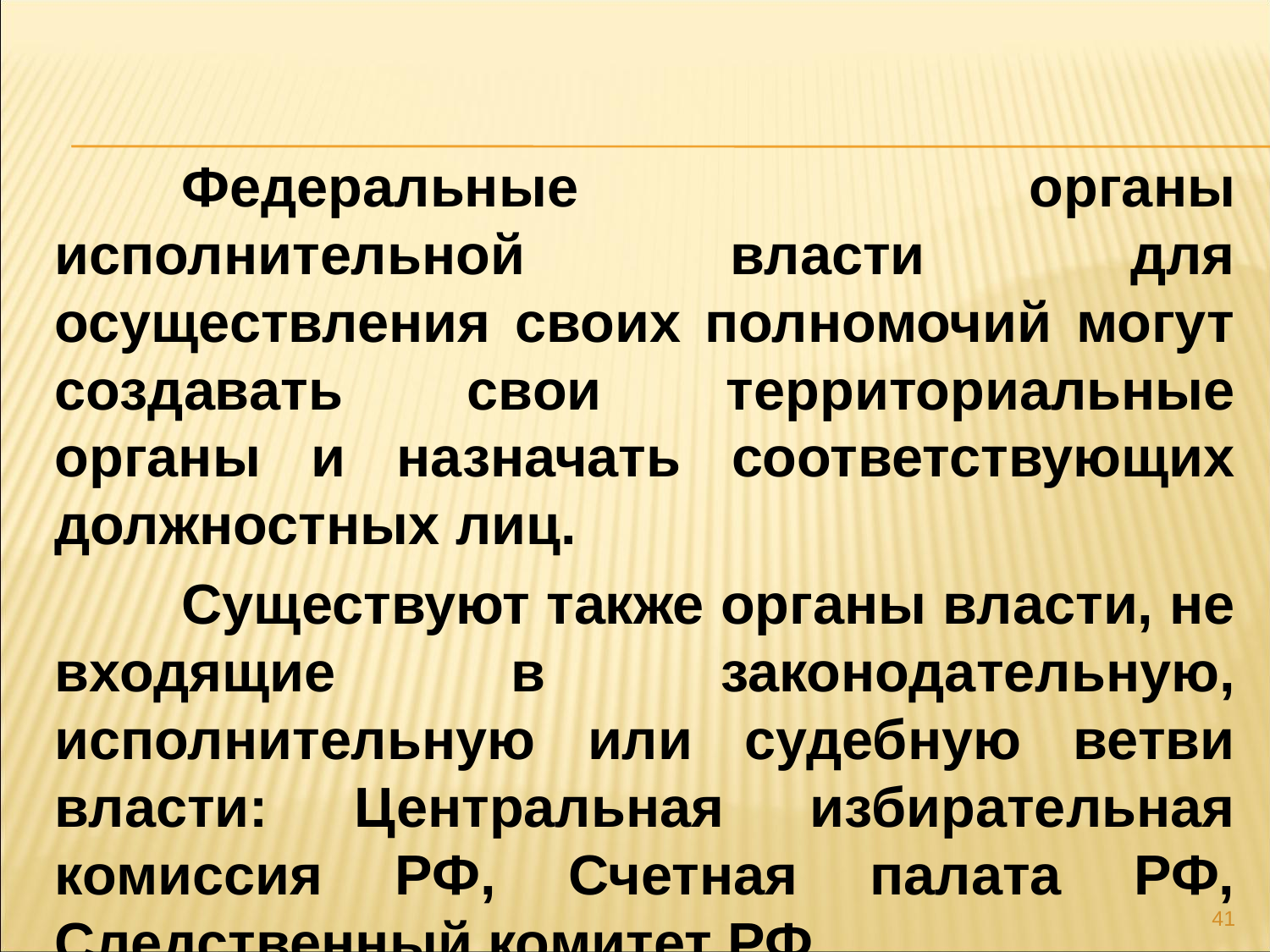

Федеральные органы исполнительной власти для осуществления своих полномочий могут создавать свои территориальные органы и назначать соответствующих должностных лиц.
	Существуют также органы власти, не входящие в законодательную, исполнительную или судебную ветви власти: Центральная избирательная комиссия РФ, Счетная палата РФ, Следственный комитет РФ.
41